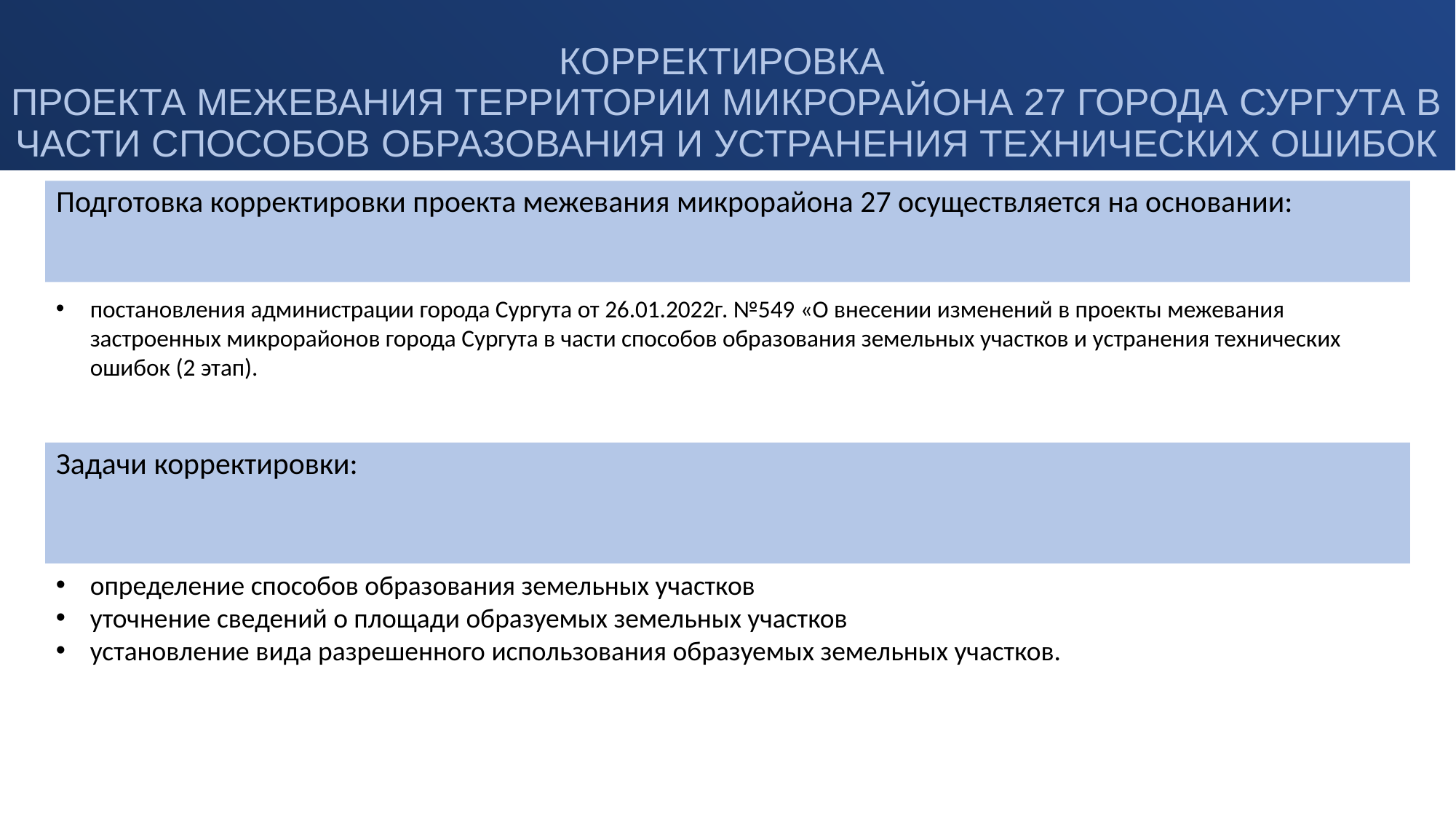

# КОРРЕКТИРОВКА ПРОЕКТА МЕЖЕВАНИЯ ТЕРРИТОРИИ МИКРОРАЙОНА 27 ГОРОДА СУРГУТА В ЧАСТИ СПОСОБОВ ОБРАЗОВАНИЯ И УСТРАНЕНИЯ ТЕХНИЧЕСКИХ ОШИБОК
Подготовка корректировки проекта межевания микрорайона 27 осуществляется на основании:
постановления администрации города Сургута от 26.01.2022г. №549 «О внесении изменений в проекты межевания застроенных микрорайонов города Сургута в части способов образования земельных участков и устранения технических ошибок (2 этап).

Задачи корректировки:
определение способов образования земельных участков
уточнение сведений о площади образуемых земельных участков
установление вида разрешенного использования образуемых земельных участков.